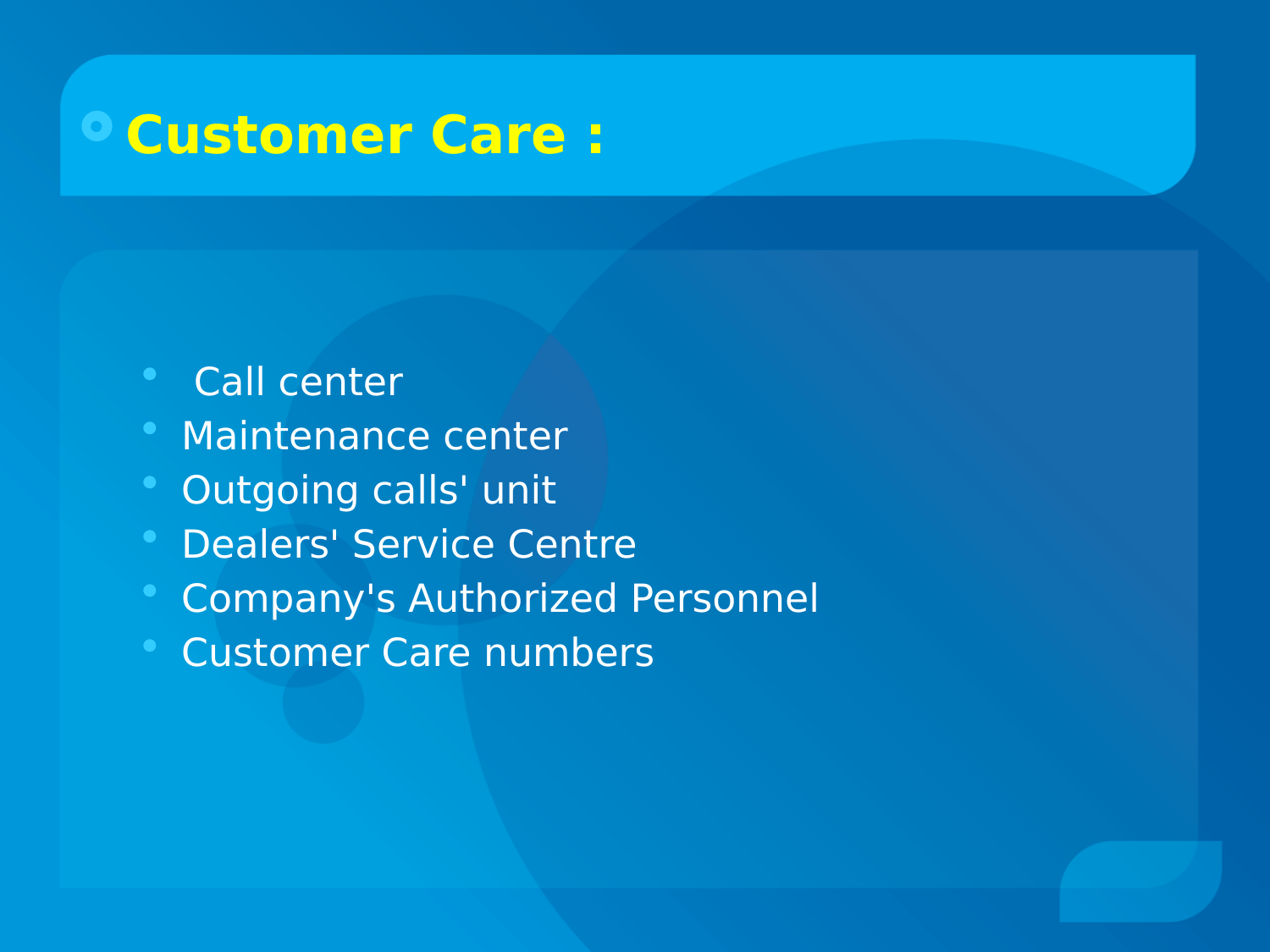

Customer Care :

 Call center
Maintenance center
Outgoing calls' unit
Dealers' Service Centre
Company's Authorized Personnel
Customer Care numbers